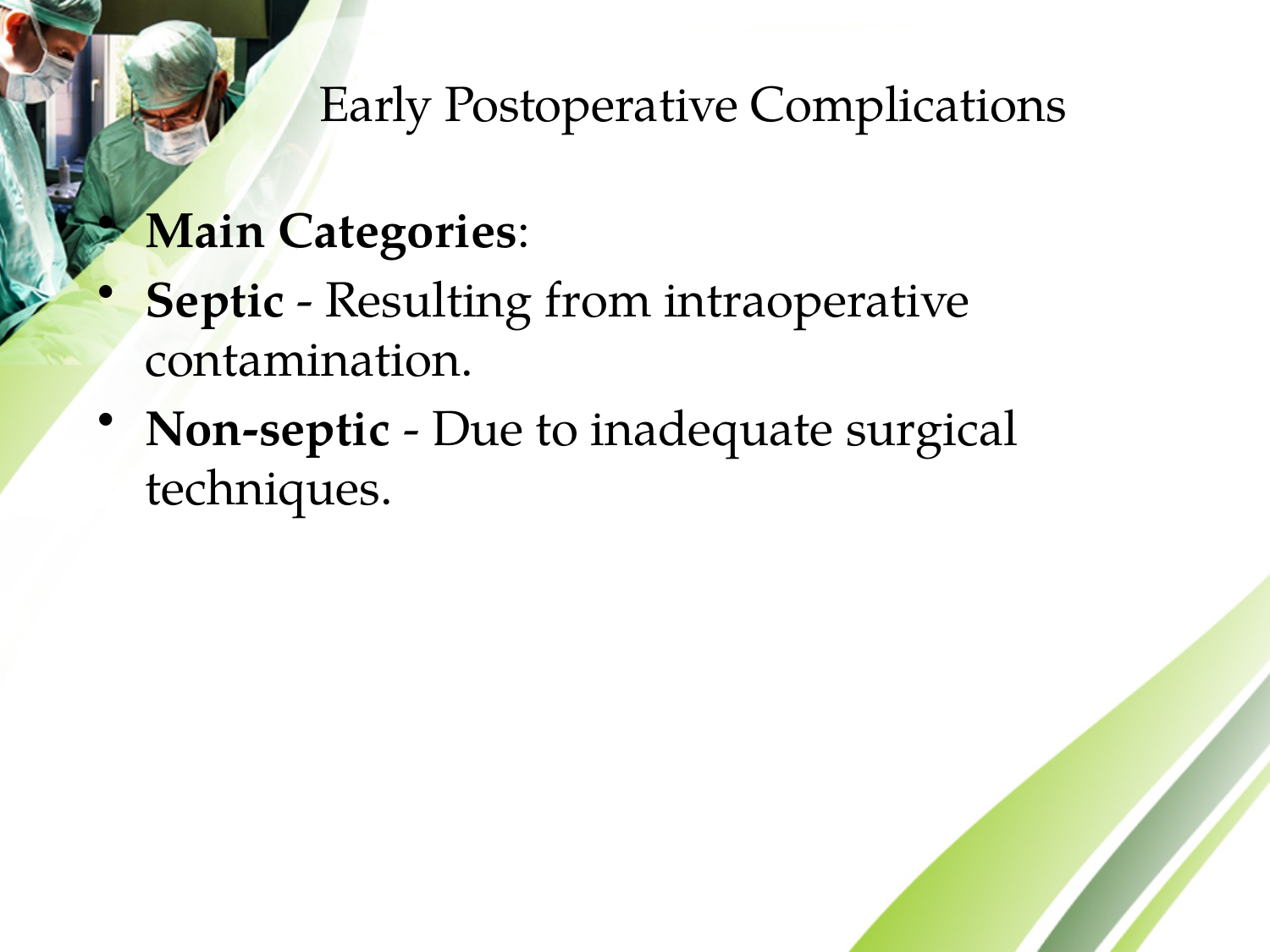

# Early Postoperative Complications
Main Categories:
Septic - Resulting from intraoperative contamination.
Non-septic - Due to inadequate surgical techniques.